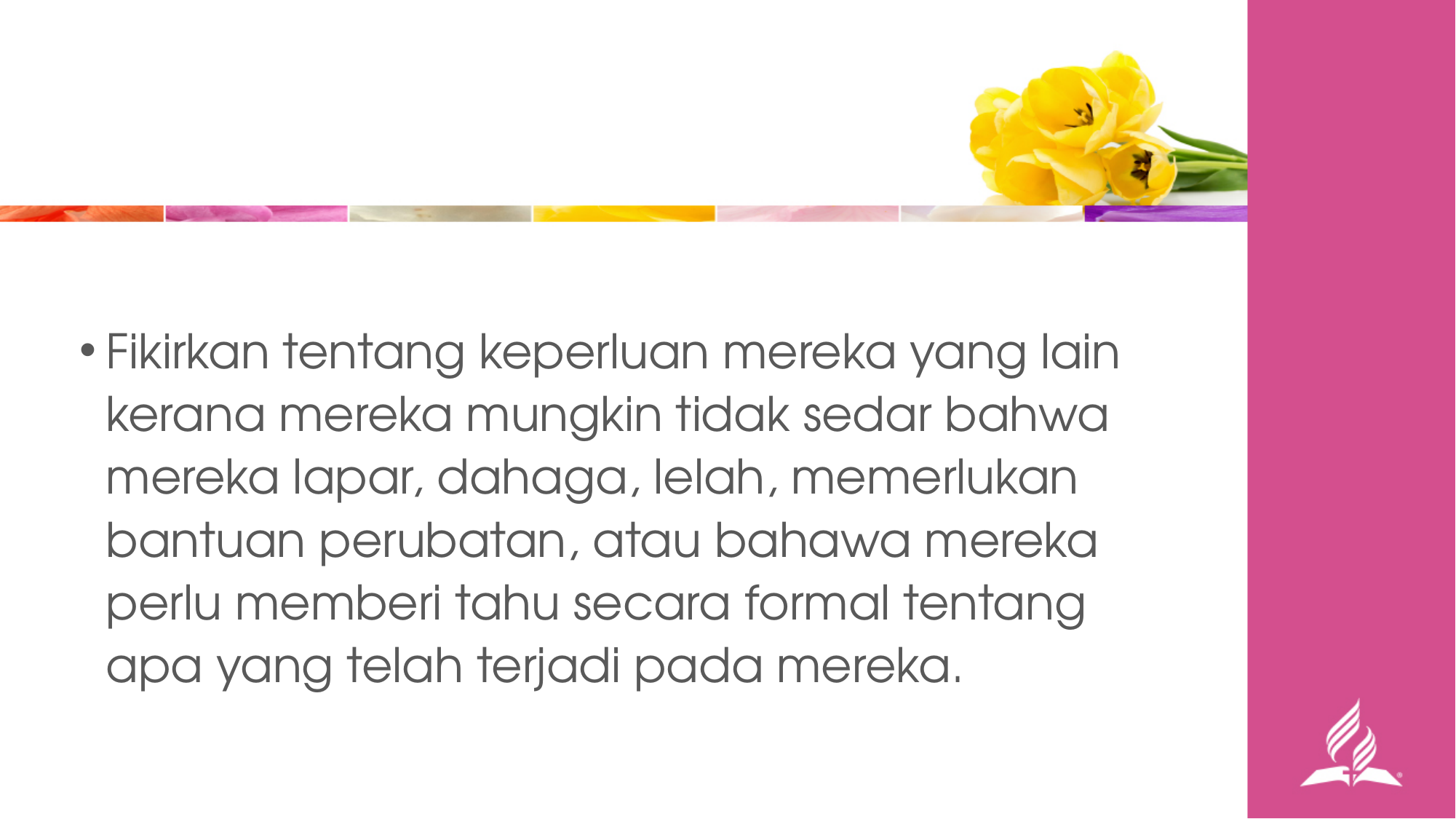

Fikirkan tentang keperluan mereka yang lain kerana mereka mungkin tidak sedar bahwa mereka lapar, dahaga, lelah, memerlukan bantuan perubatan, atau bahawa mereka perlu memberi tahu secara formal tentang apa yang telah terjadi pada mereka.